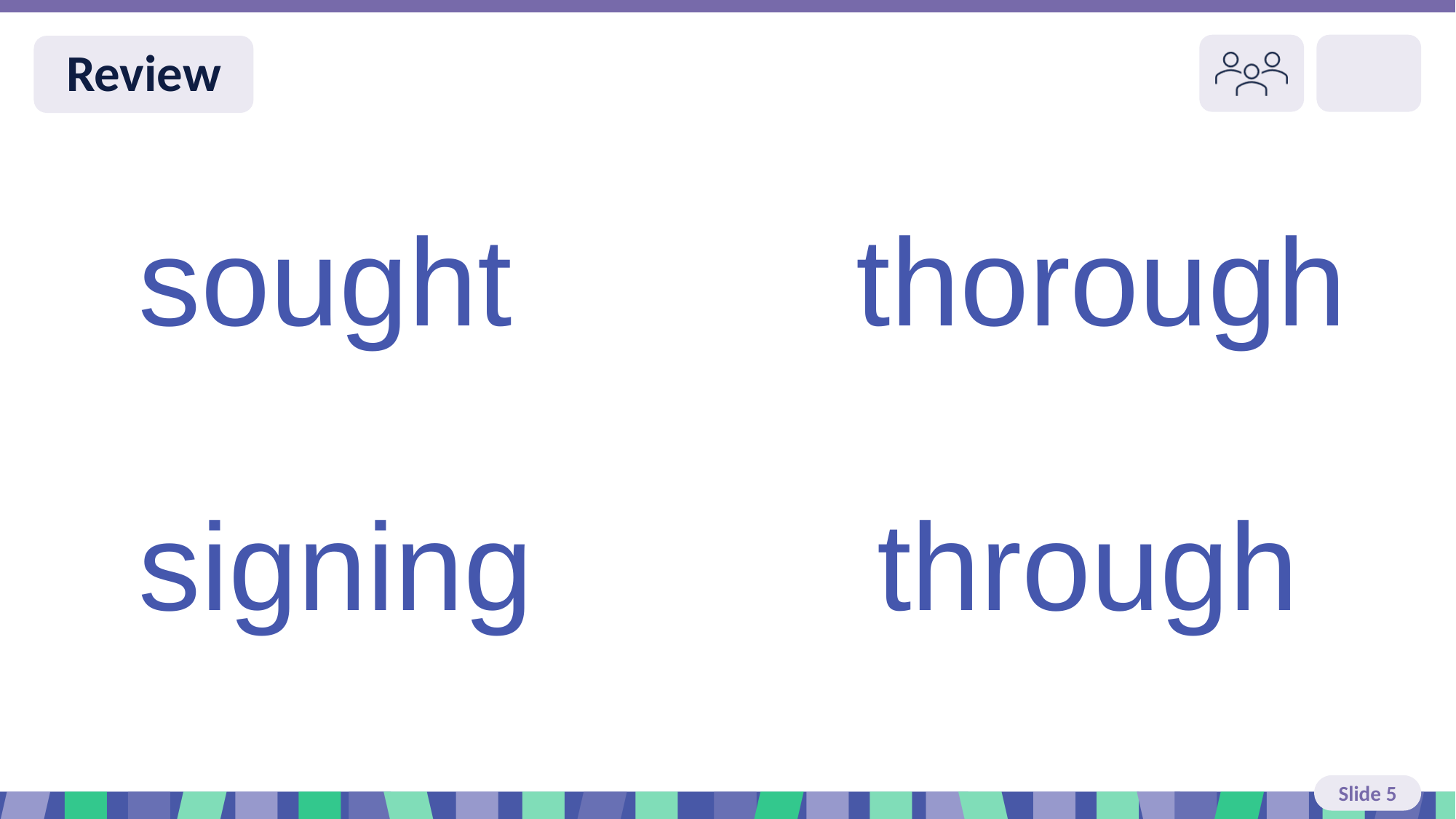

Slide 5 Review You do
sought          thorough
signing          through